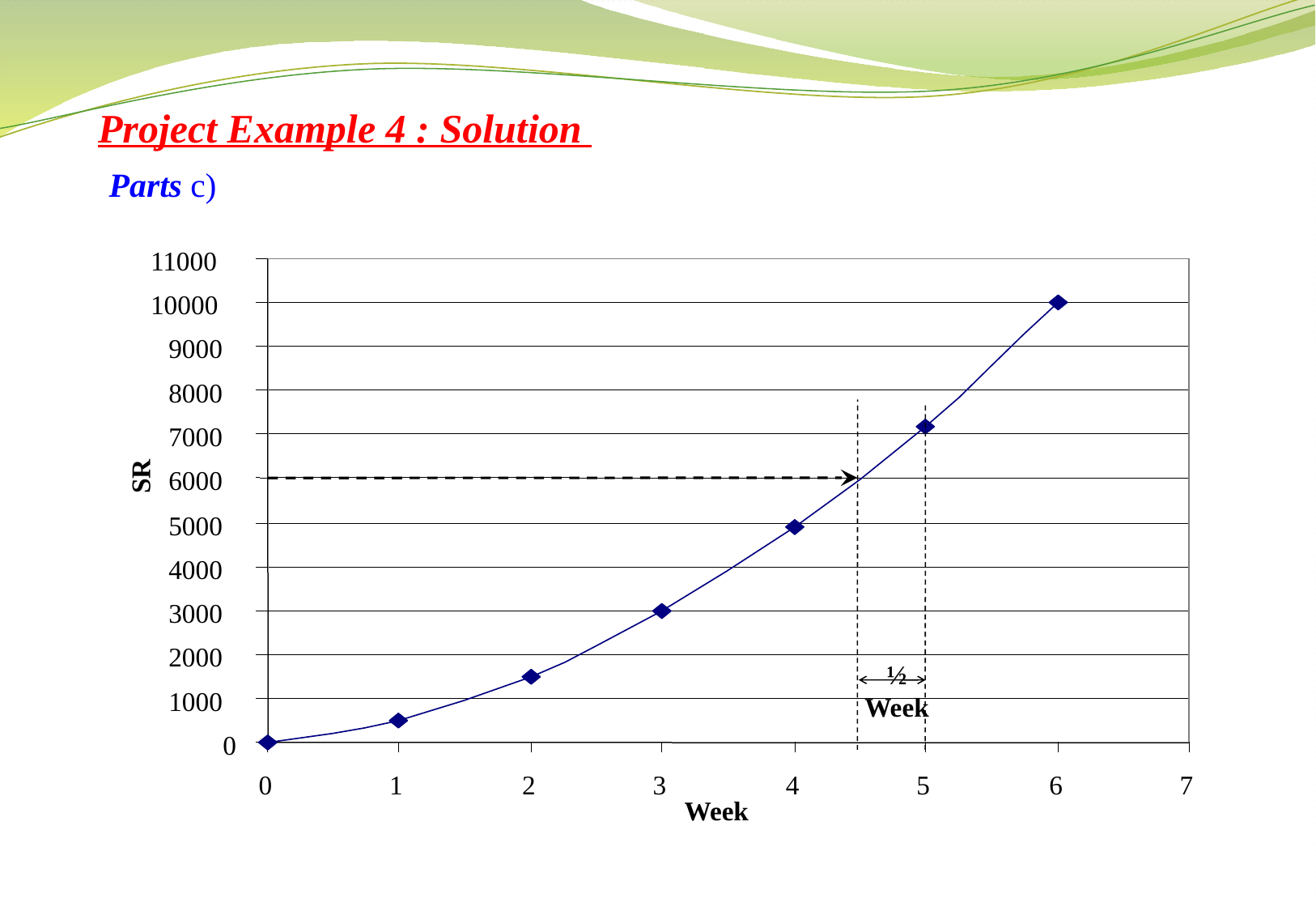

Project Example 4 : Solution
Parts c)

11000

10000

9000

8000

7000

SR
6000

5000

4000

3000

2000

½
Week

1000

0

0
1
2
3
4
5
6
7
Week